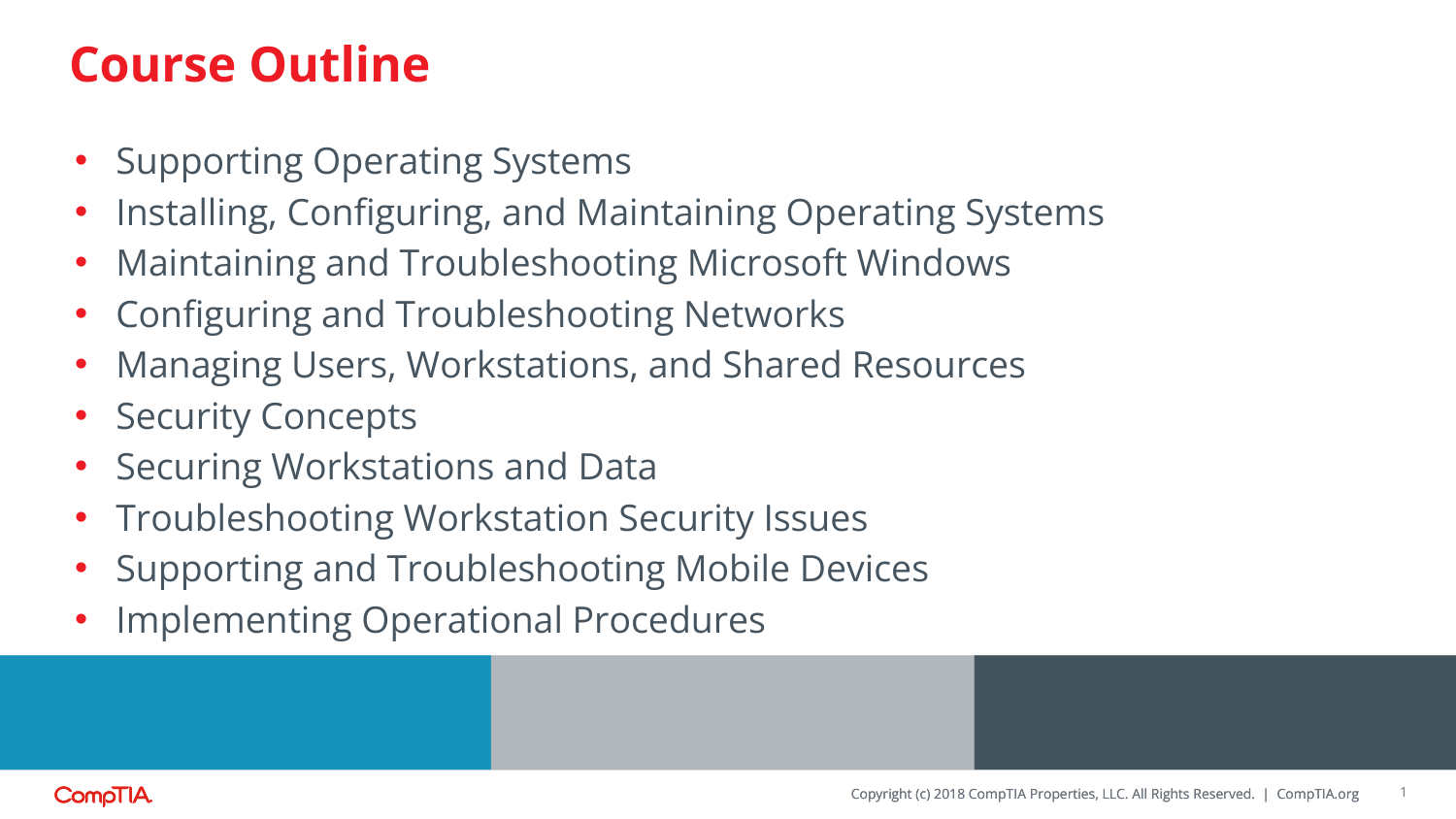

# Course Outline
Supporting Operating Systems
Installing, Configuring, and Maintaining Operating Systems
Maintaining and Troubleshooting Microsoft Windows
Configuring and Troubleshooting Networks
Managing Users, Workstations, and Shared Resources
Security Concepts
Securing Workstations and Data
Troubleshooting Workstation Security Issues
Supporting and Troubleshooting Mobile Devices
Implementing Operational Procedures

1